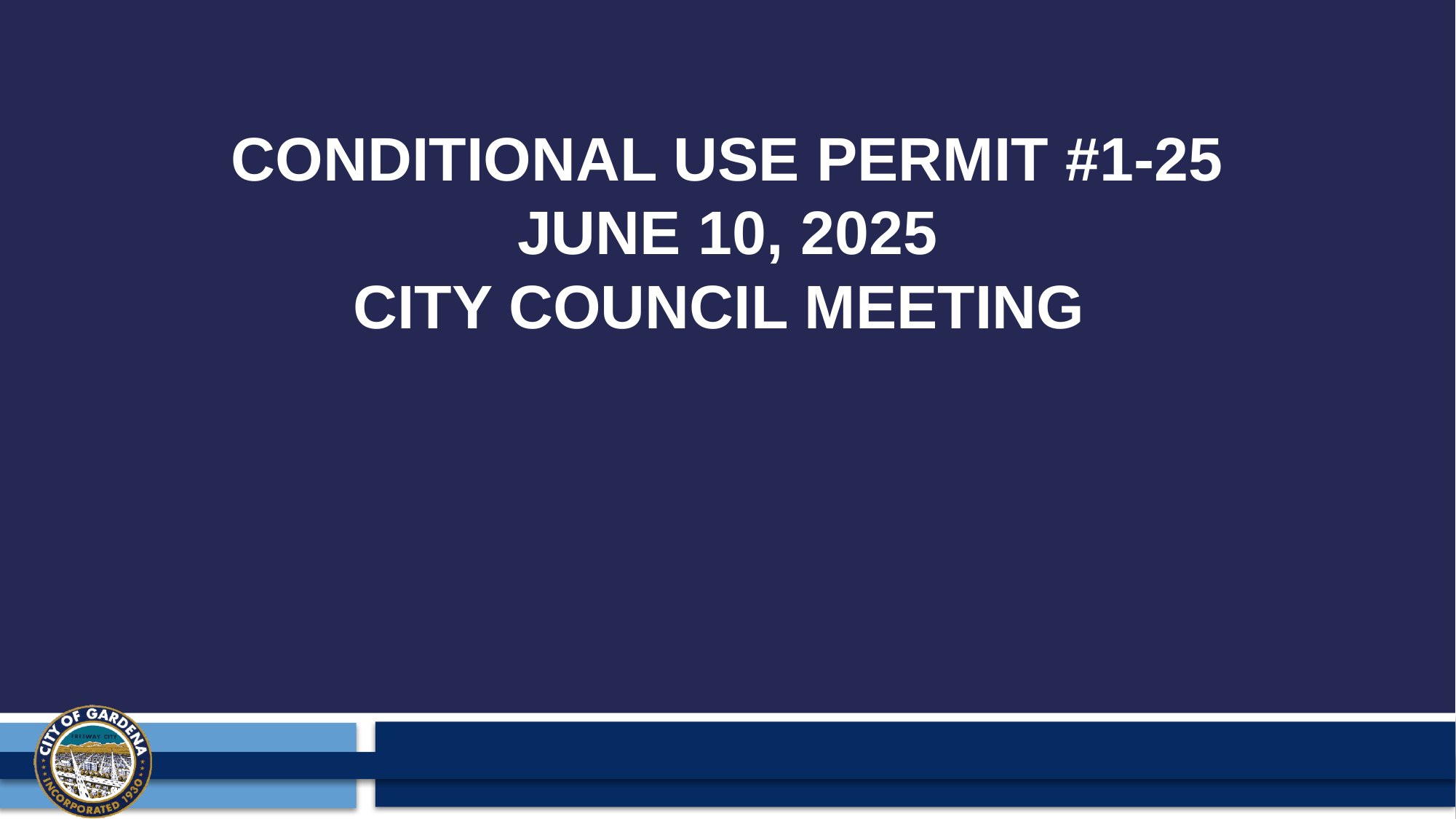

# Conditional Use Permit #1-25 June 10, 2025 City Council Meeting